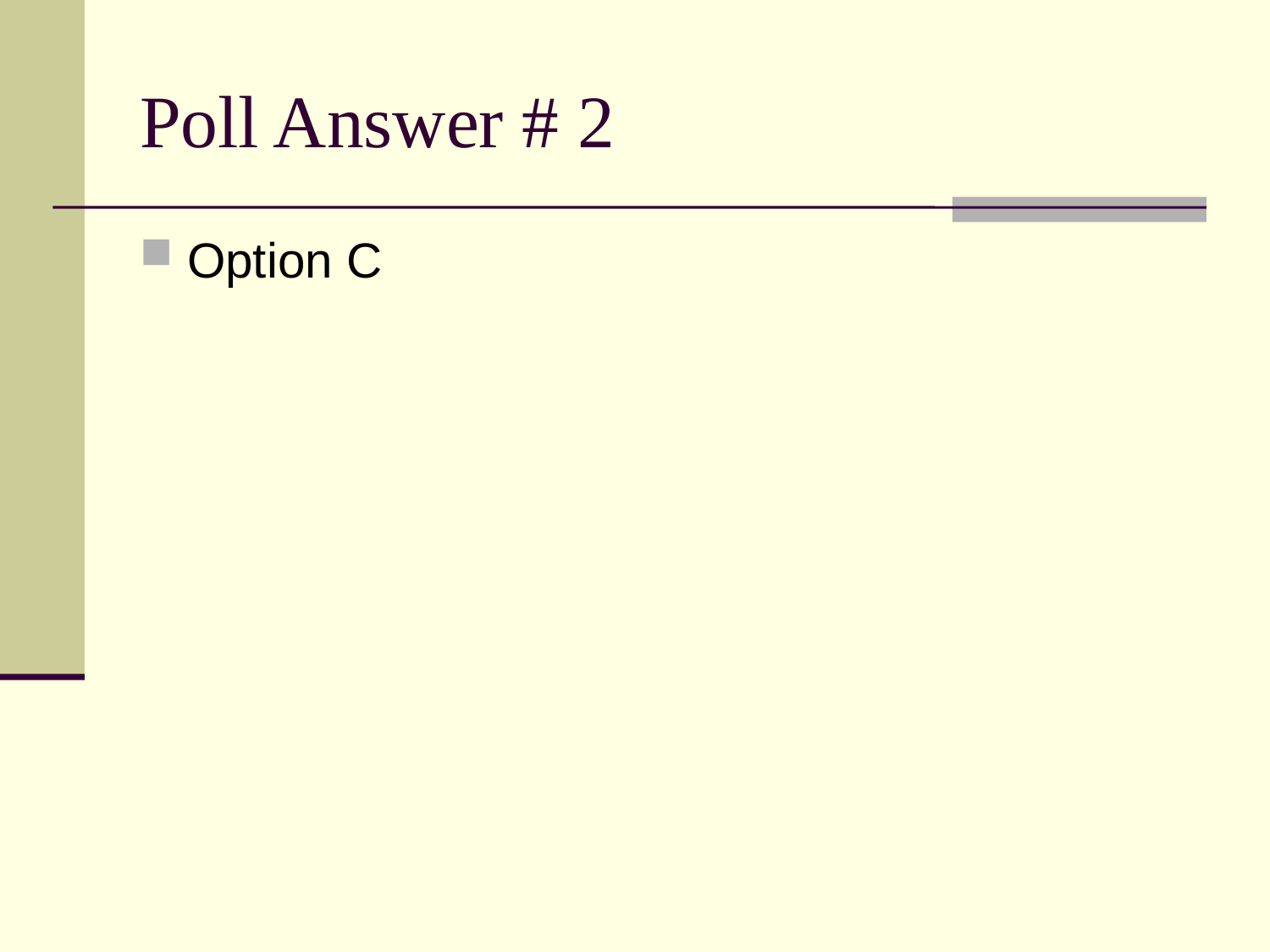

# Poll Answer # 2
Option C